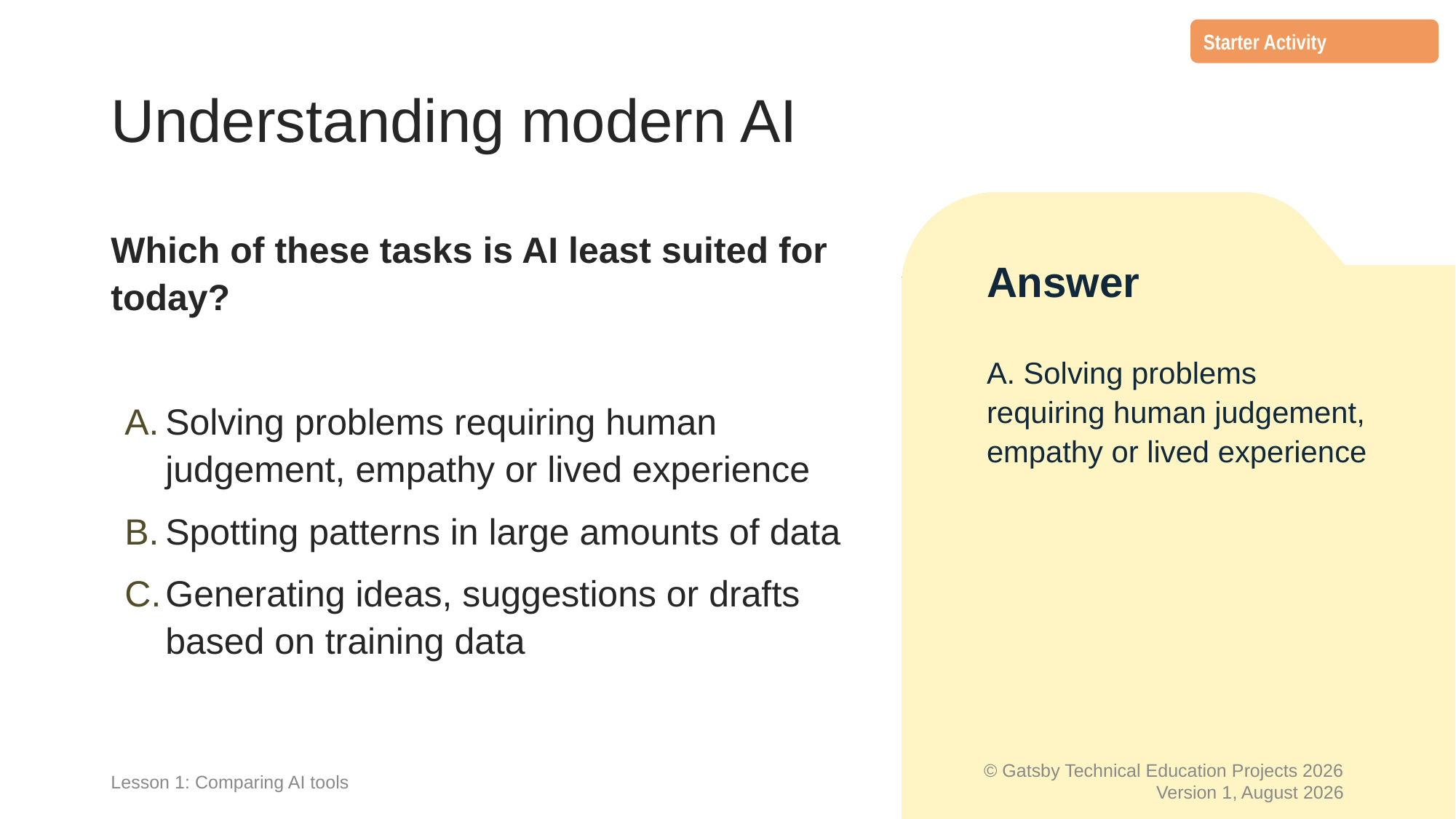

Starter Activity
# Understanding modern AI
Which of these tasks is AI least suited for today?

Solving problems requiring human judgement, empathy or lived experience
Spotting patterns in large amounts of data
Generating ideas, suggestions or drafts based on training data
Answer
A. Solving problems requiring human judgement, empathy or lived experience

Lesson 1: Comparing AI tools